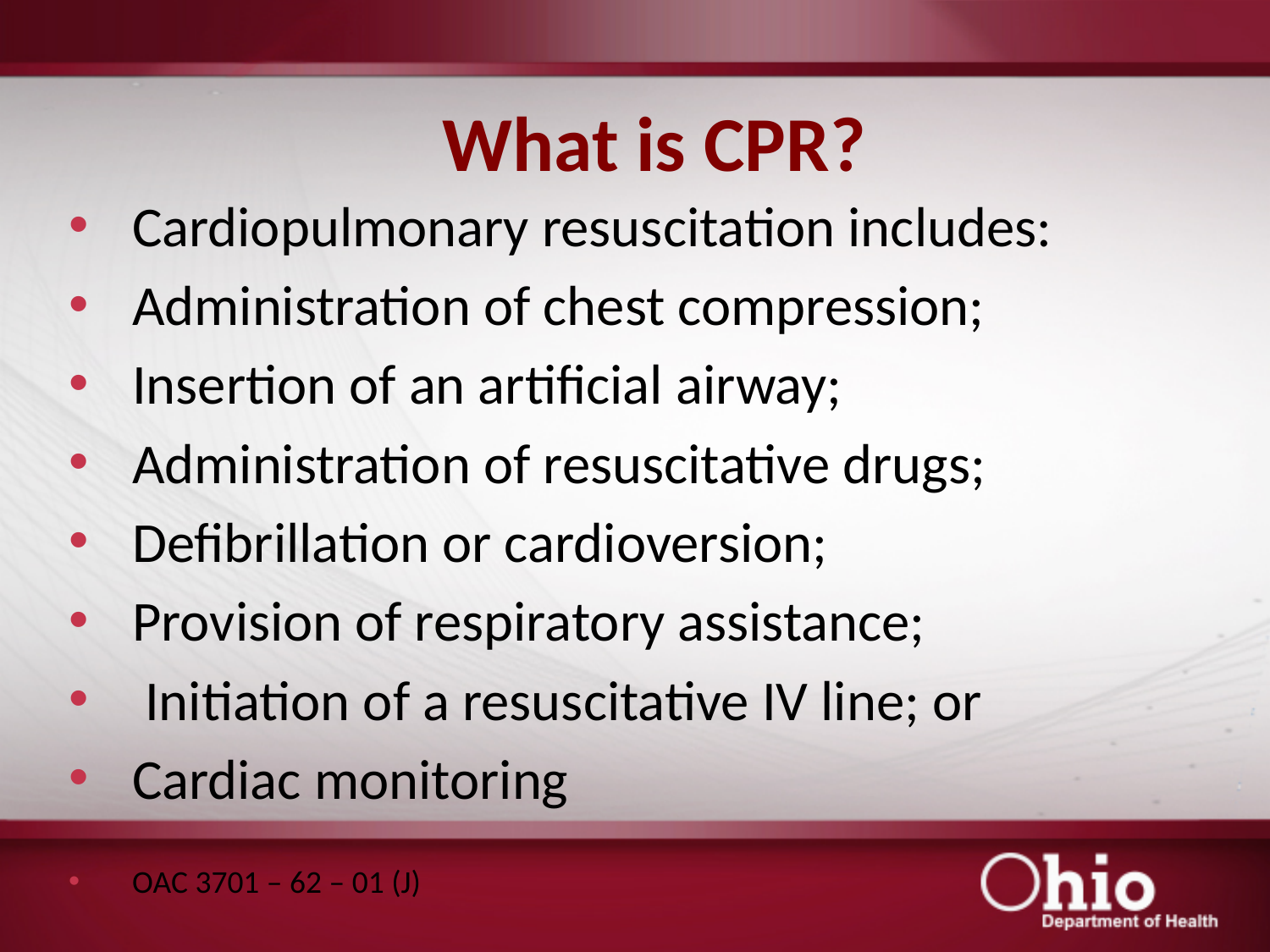

# What is CPR?
Cardiopulmonary resuscitation includes:
Administration of chest compression;
Insertion of an artificial airway;
Administration of resuscitative drugs;
Defibrillation or cardioversion;
Provision of respiratory assistance;
 Initiation of a resuscitative IV line; or
Cardiac monitoring

OAC 3701 – 62 – 01 (J)